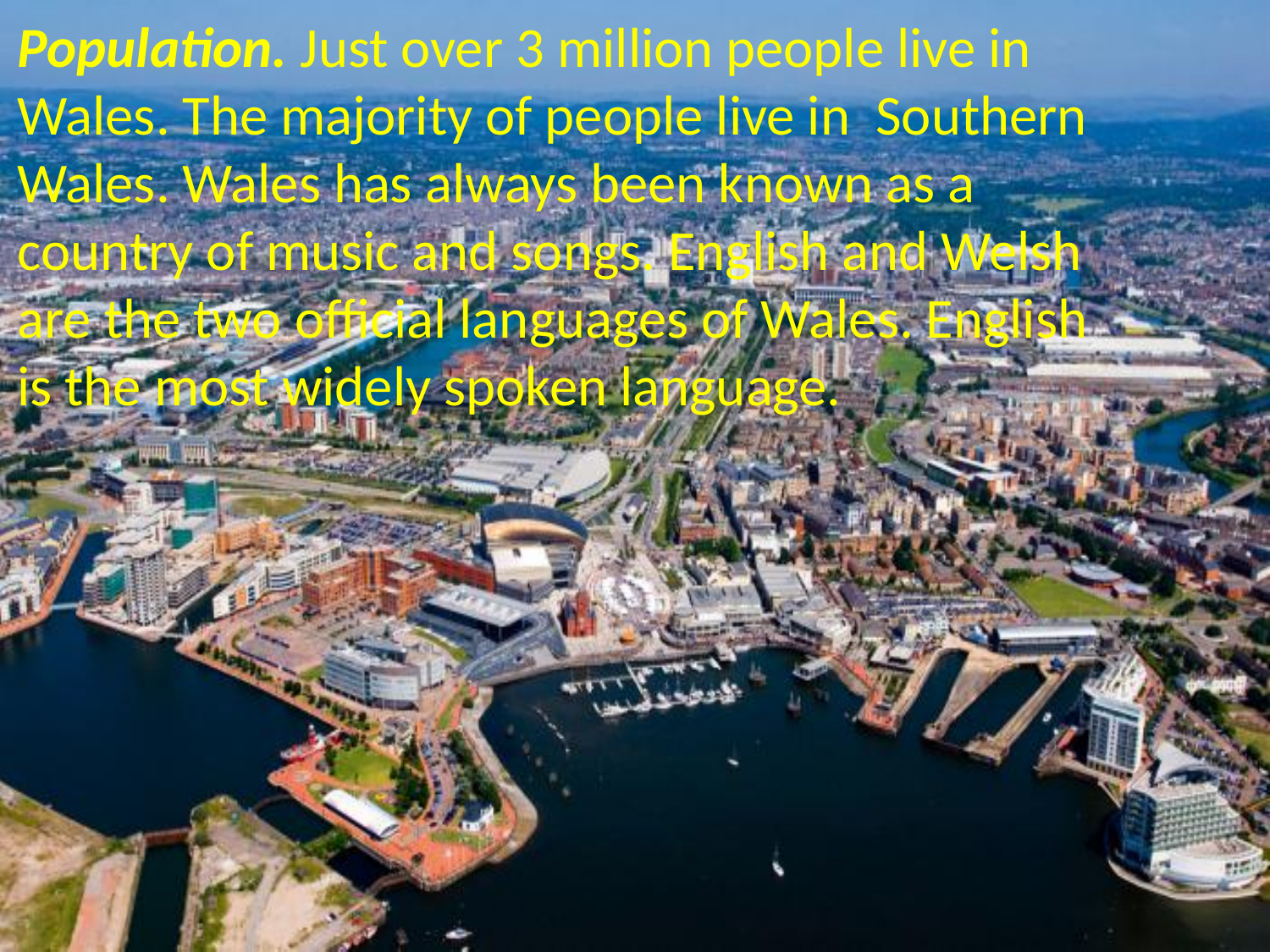

Population. Just over 3 million people live in Wales. The majority of people live in  Southern Wales. Wales has always been known as a country of music and songs. English and Welsh are the two official languages of Wales. English is the most widely spoken language.